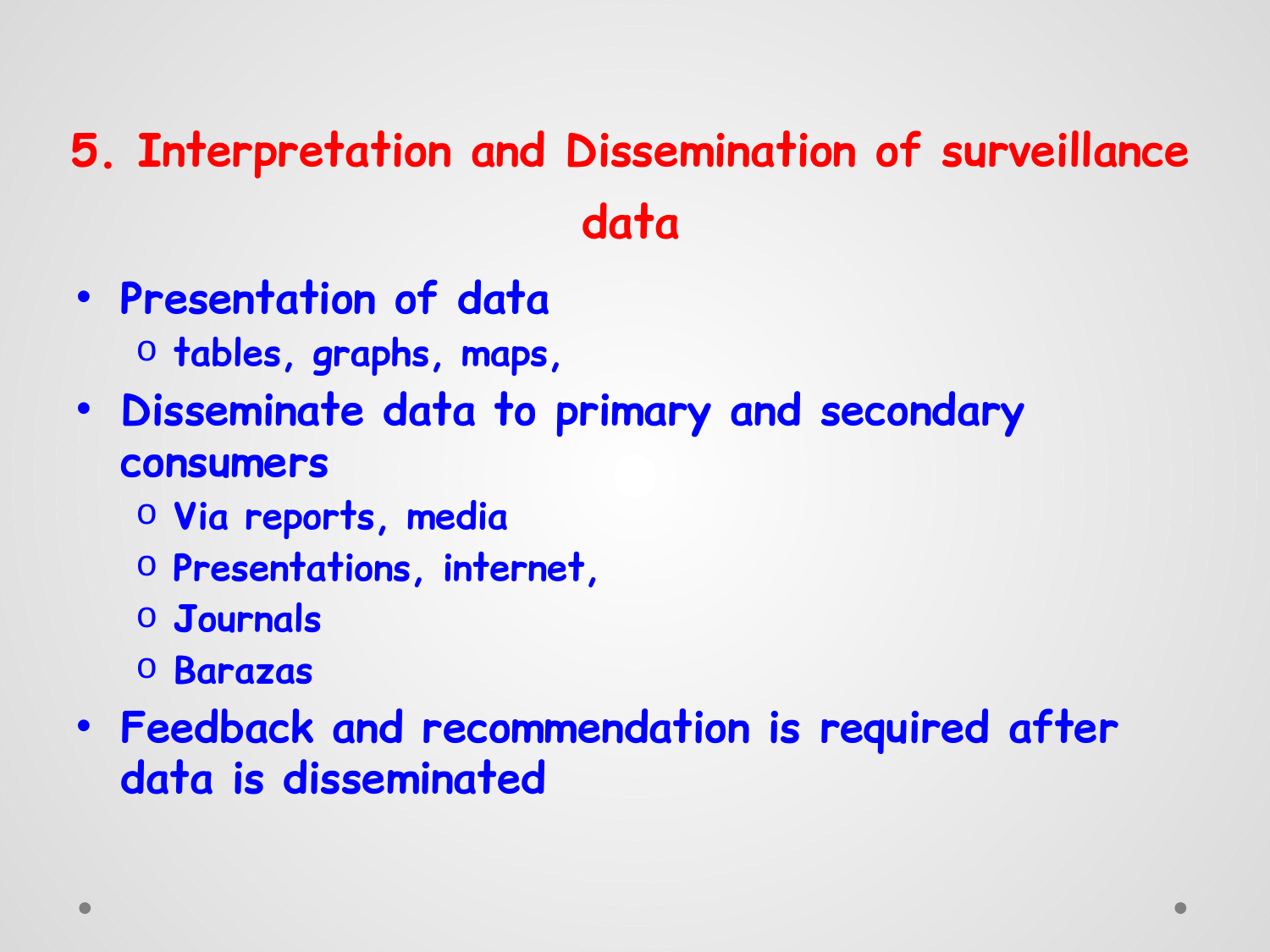

# 5. Interpretation and Dissemination of surveillance data
Presentation of data
tables, graphs, maps,
Disseminate data to primary and secondary consumers
Via reports, media
Presentations, internet,
Journals
Barazas
Feedback and recommendation is required after data is disseminated